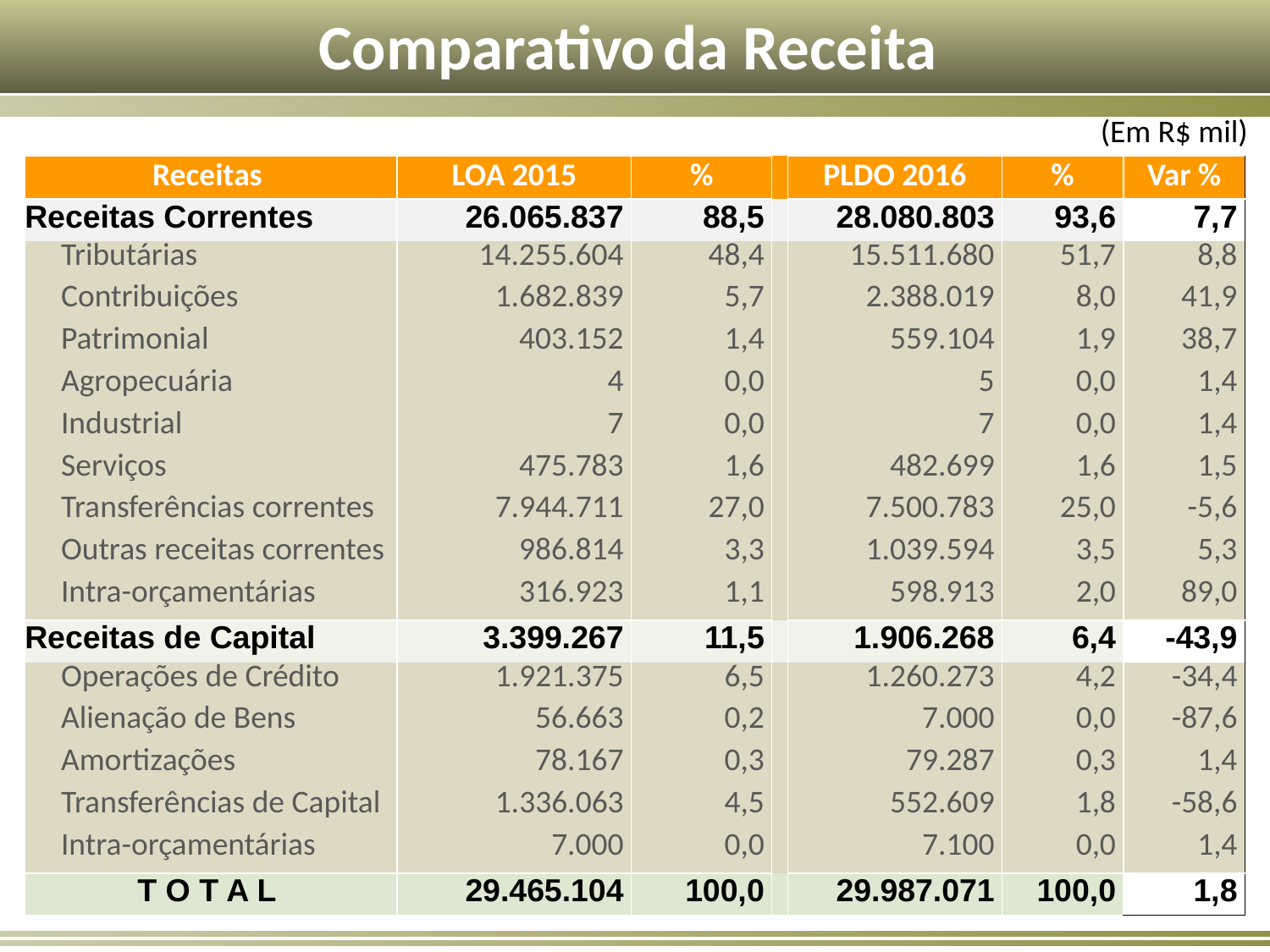

Comparativo da Receita

(Em R$ mil)
| Receitas | LOA 2015 | % |  | PLDO 2016 | % | Var % |
| --- | --- | --- | --- | --- | --- | --- |
| Receitas Correntes | 26.065.837 | 88,5 |  | 28.080.803 | 93,6 | 7,7 |
| Tributárias | 14.255.604 | 48,4 |  | 15.511.680 | 51,7 | 8,8 |
| Contribuições | 1.682.839 | 5,7 |  | 2.388.019 | 8,0 | 41,9 |
| Patrimonial | 403.152 | 1,4 |  | 559.104 | 1,9 | 38,7 |
| Agropecuária | 4 | 0,0 |  | 5 | 0,0 | 1,4 |
| Industrial | 7 | 0,0 |  | 7 | 0,0 | 1,4 |
| Serviços | 475.783 | 1,6 |  | 482.699 | 1,6 | 1,5 |
| Transferências correntes | 7.944.711 | 27,0 |  | 7.500.783 | 25,0 | -5,6 |
| Outras receitas correntes | 986.814 | 3,3 |  | 1.039.594 | 3,5 | 5,3 |
| Intra-orçamentárias | 316.923 | 1,1 |  | 598.913 | 2,0 | 89,0 |
| Receitas de Capital | 3.399.267 | 11,5 |  | 1.906.268 | 6,4 | -43,9 |
| Operações de Crédito | 1.921.375 | 6,5 |  | 1.260.273 | 4,2 | -34,4 |
| Alienação de Bens | 56.663 | 0,2 |  | 7.000 | 0,0 | -87,6 |
| Amortizações | 78.167 | 0,3 |  | 79.287 | 0,3 | 1,4 |
| Transferências de Capital | 1.336.063 | 4,5 |  | 552.609 | 1,8 | -58,6 |
| Intra-orçamentárias | 7.000 | 0,0 |  | 7.100 | 0,0 | 1,4 |
| T O T A L | 29.465.104 | 100,0 |  | 29.987.071 | 100,0 | 1,8 |